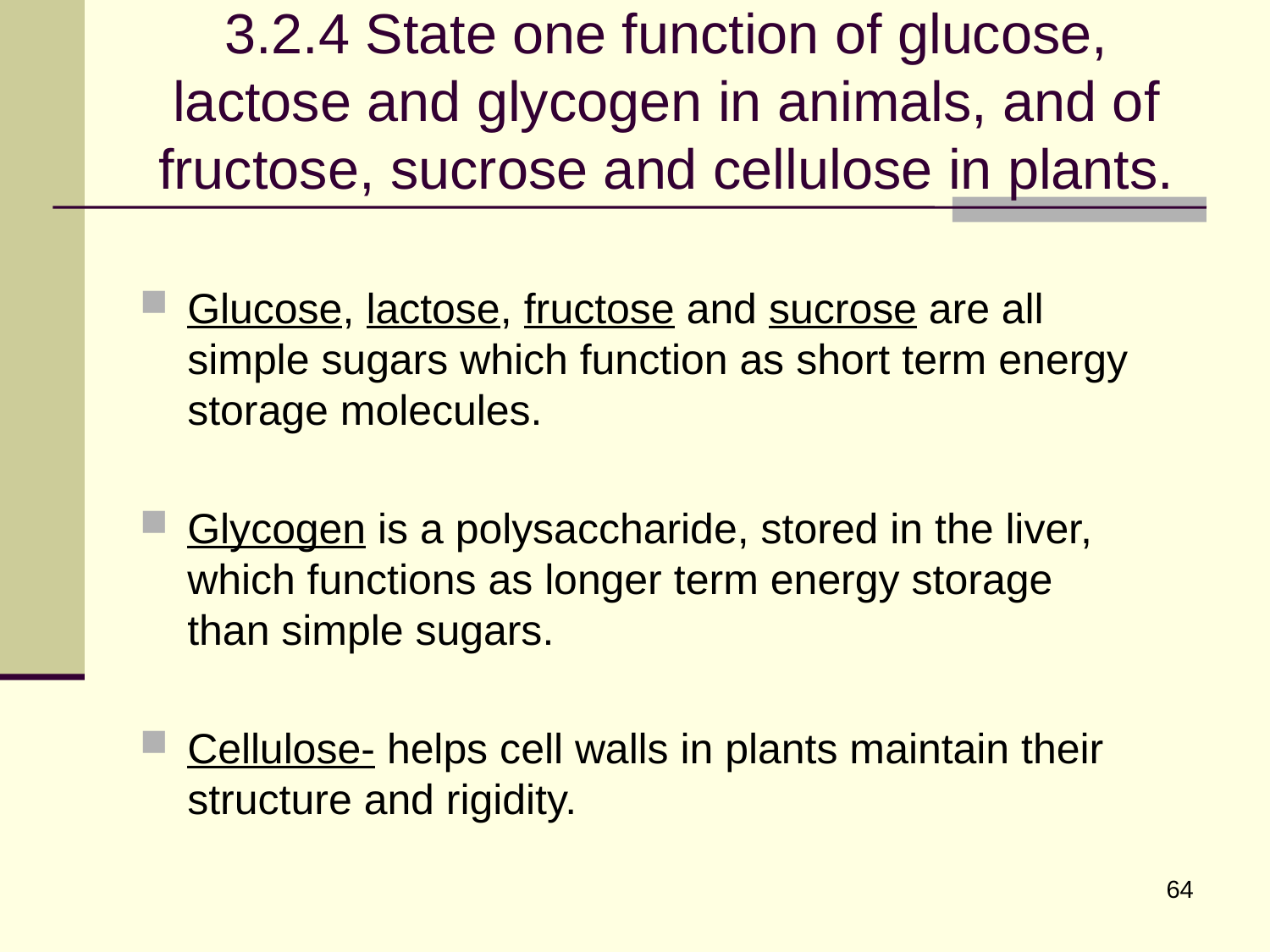

# 3.2.4 State one function of glucose, lactose and glycogen in animals, and of fructose, sucrose and cellulose in plants.
Glucose, lactose, fructose and sucrose are all simple sugars which function as short term energy storage molecules.

Glycogen is a polysaccharide, stored in the liver, which functions as longer term energy storage than simple sugars.

Cellulose- helps cell walls in plants maintain their structure and rigidity.
64